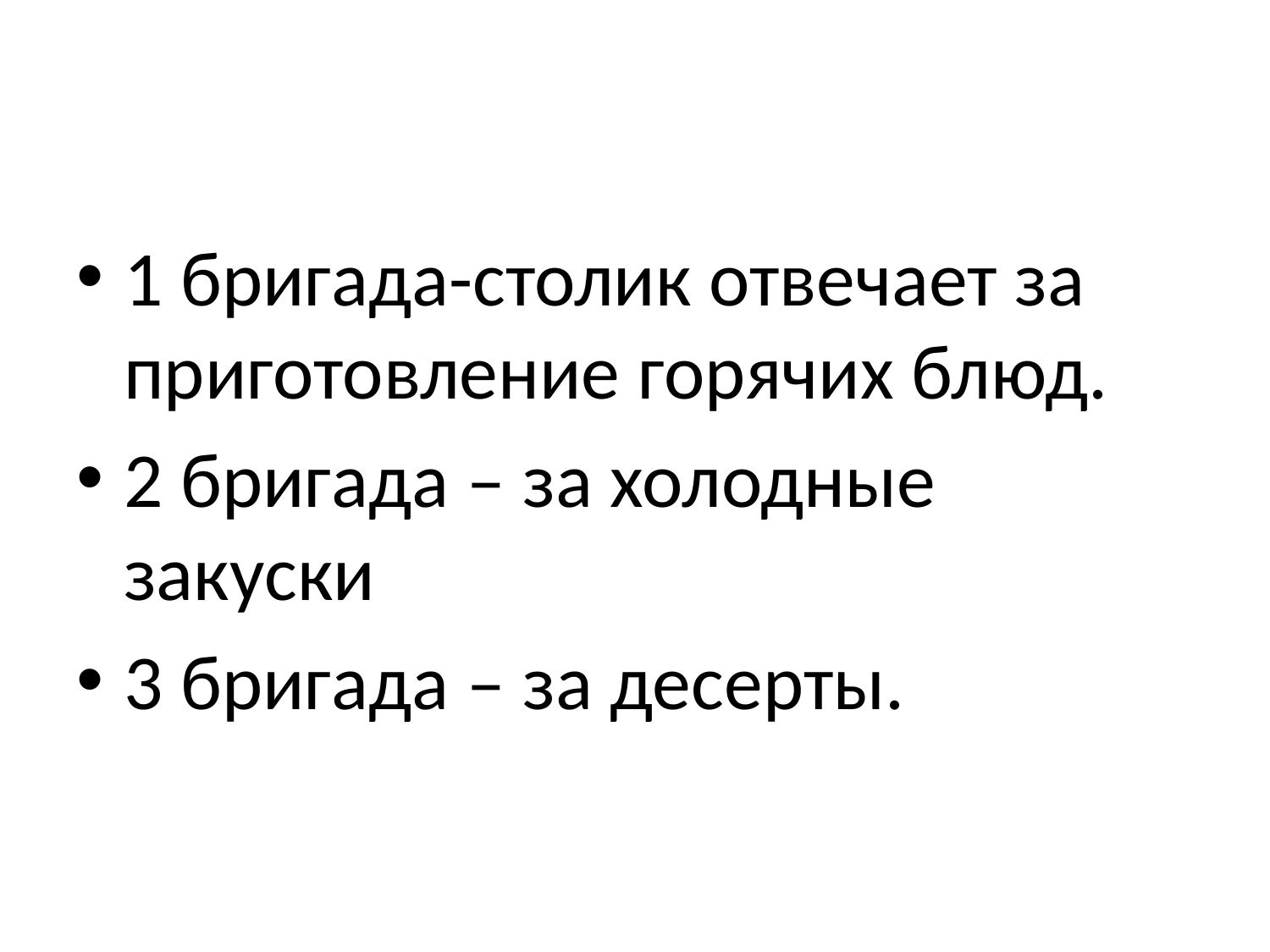

#
1 бригада-столик отвечает за приготовление горячих блюд.
2 бригада – за холодные закуски
3 бригада – за десерты.